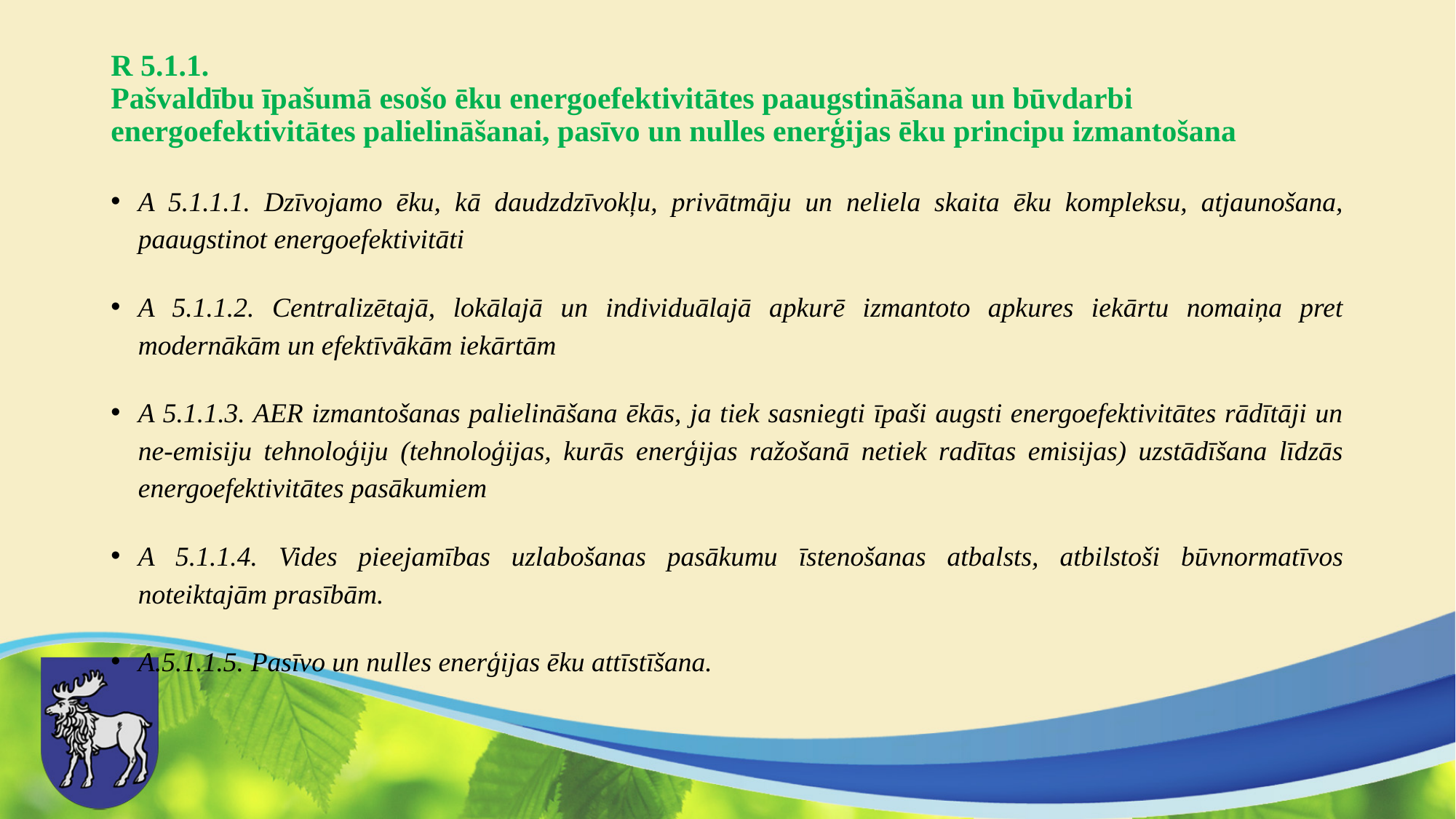

# R 5.1.1. Pašvaldību īpašumā esošo ēku energoefektivitātes paaugstināšana un būvdarbi energoefektivitātes palielināšanai, pasīvo un nulles enerģijas ēku principu izmantošana
A 5.1.1.1. Dzīvojamo ēku, kā daudzdzīvokļu, privātmāju un neliela skaita ēku kompleksu, atjaunošana, paaugstinot energoefektivitāti
A 5.1.1.2. Centralizētajā, lokālajā un individuālajā apkurē izmantoto apkures iekārtu nomaiņa pret modernākām un efektīvākām iekārtām
A 5.1.1.3. AER izmantošanas palielināšana ēkās, ja tiek sasniegti īpaši augsti energoefektivitātes rādītāji un ne-emisiju tehnoloģiju (tehnoloģijas, kurās enerģijas ražošanā netiek radītas emisijas) uzstādīšana līdzās energoefektivitātes pasākumiem
A 5.1.1.4. Vides pieejamības uzlabošanas pasākumu īstenošanas atbalsts, atbilstoši būvnormatīvos noteiktajām prasībām.
A.5.1.1.5. Pasīvo un nulles enerģijas ēku attīstīšana.